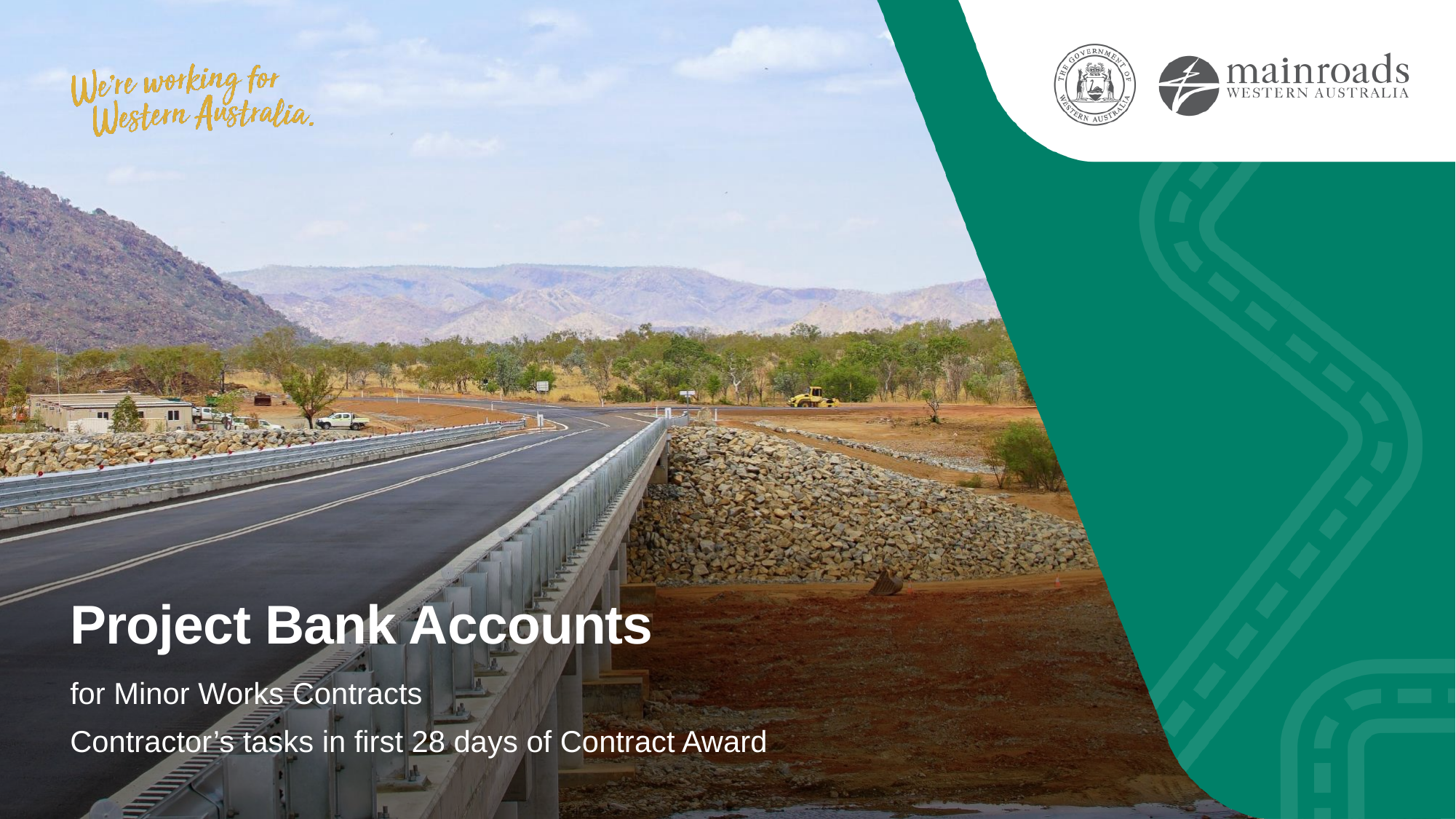

# Project Bank Accounts
for Minor Works Contracts
Contractor’s tasks in first 28 days of Contract Award